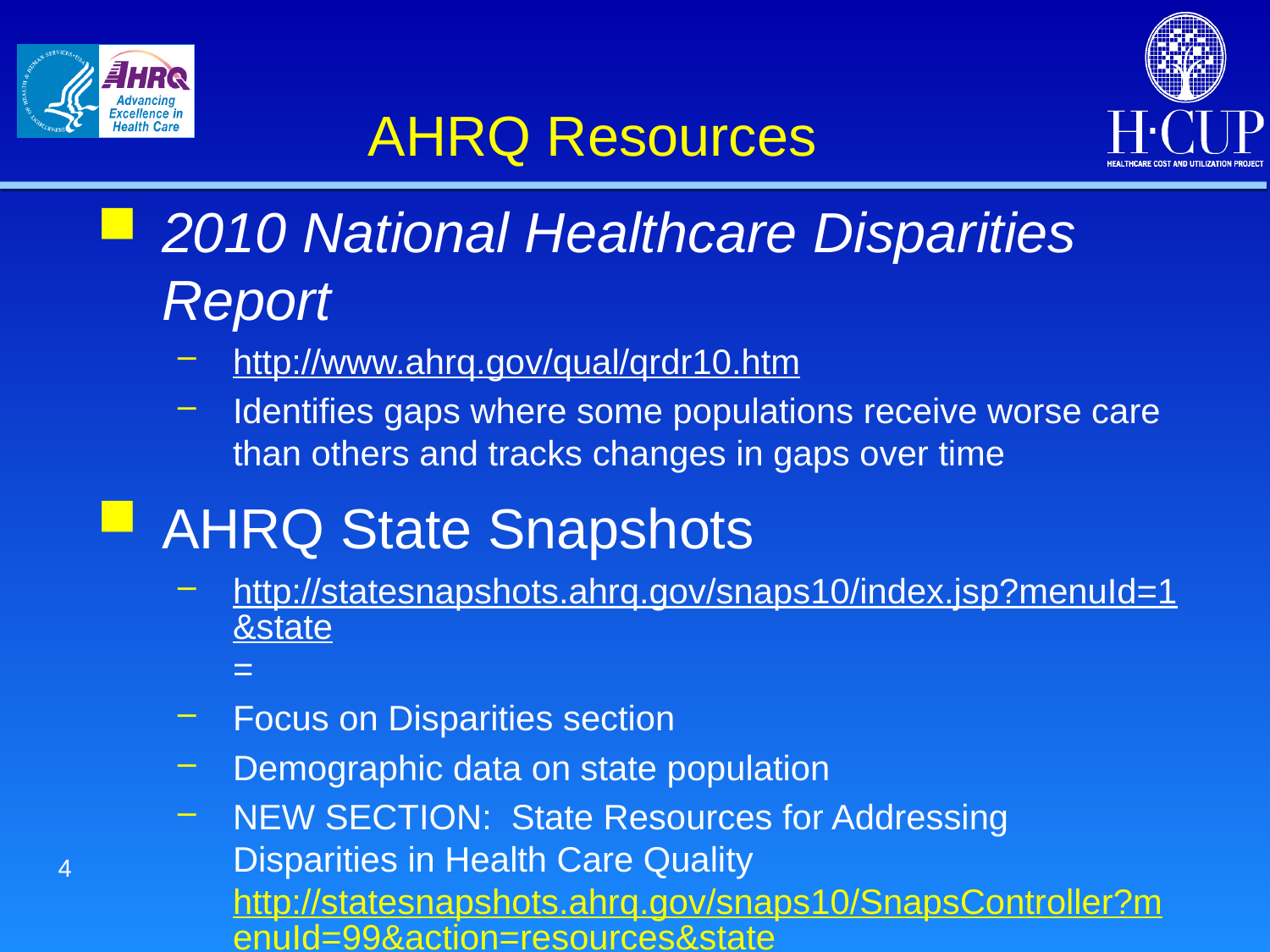

# AHRQ Resources
2010 National Healthcare Disparities Report
http://www.ahrq.gov/qual/qrdr10.htm
Identifies gaps where some populations receive worse care than others and tracks changes in gaps over time
AHRQ State Snapshots
http://statesnapshots.ahrq.gov/snaps10/index.jsp?menuId=1&state=
Focus on Disparities section
Demographic data on state population
NEW SECTION:  State Resources for Addressing Disparities in Health Care Quality http://statesnapshots.ahrq.gov/snaps10/SnapsController?menuId=99&action=resources&state=

4